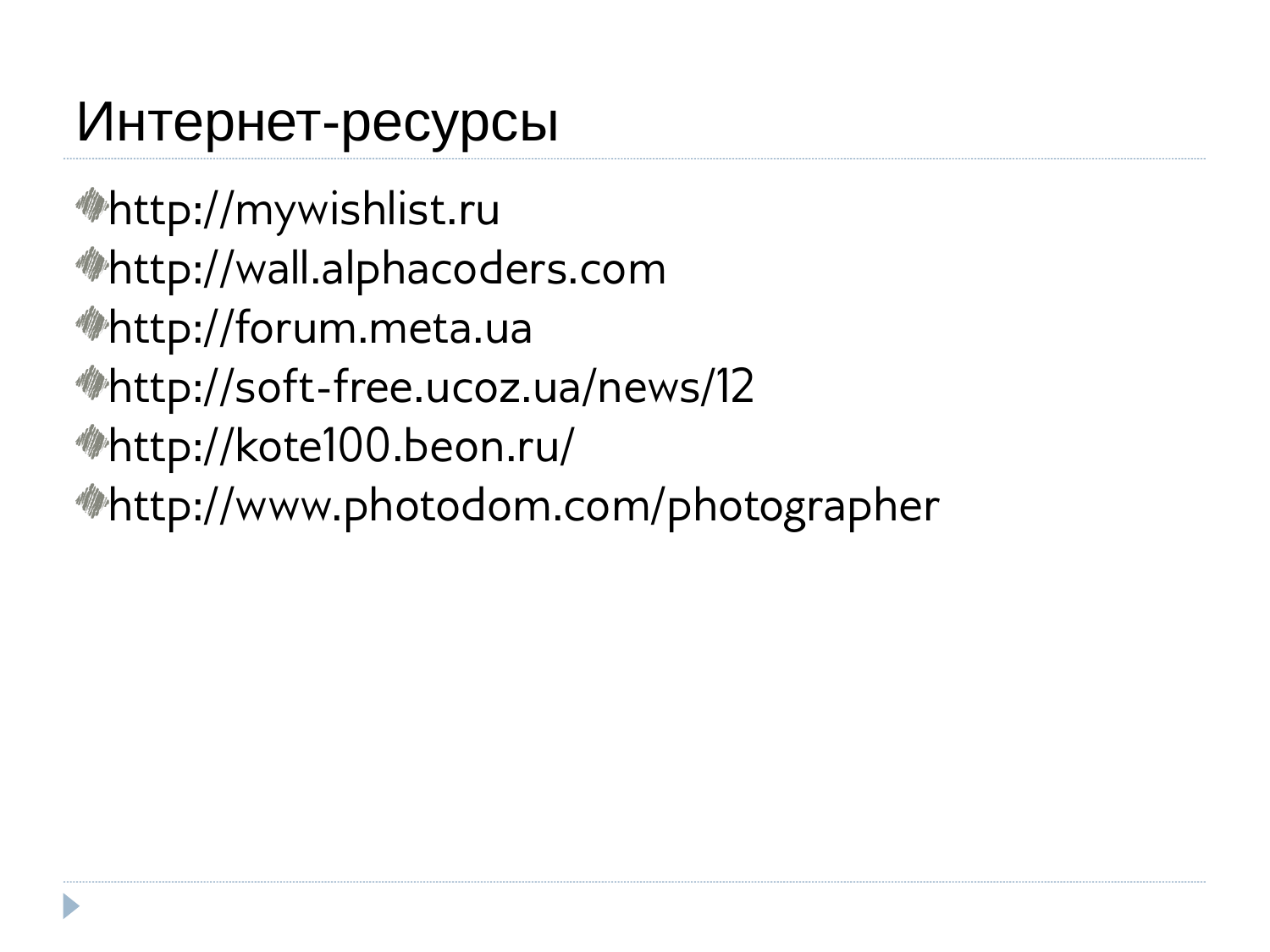

Интернет-ресурсы
http://mywishlist.ru
http://wall.alphacoders.com
http://forum.meta.ua
http://soft-free.ucoz.ua/news/12
http://kote100.beon.ru/
http://www.photodom.com/photographer